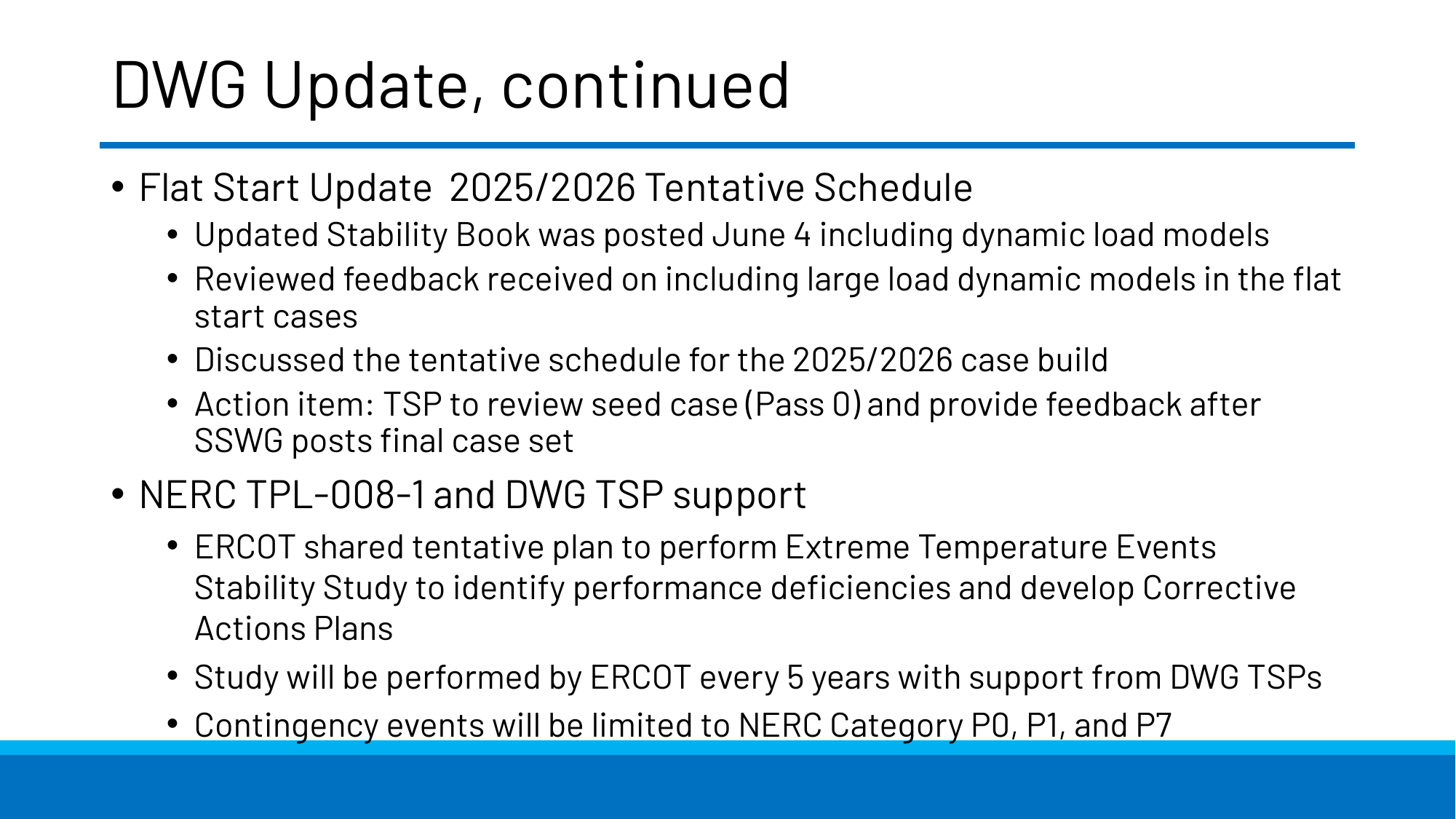

# DWG Update, continued
Flat Start Update  2025/2026 Tentative Schedule
Updated Stability Book was posted June 4 including dynamic load models
Reviewed feedback received on including large load dynamic models in the flat start cases
Discussed the tentative schedule for the 2025/2026 case build
Action item: TSP to review seed case (Pass 0) and provide feedback after SSWG posts final case set
NERC TPL-008-1 and DWG TSP support
ERCOT shared tentative plan to perform Extreme Temperature Events Stability Study to identify performance deficiencies and develop Corrective Actions Plans
Study will be performed by ERCOT every 5 years with support from DWG TSPs
Contingency events will be limited to NERC Category P0, P1, and P7